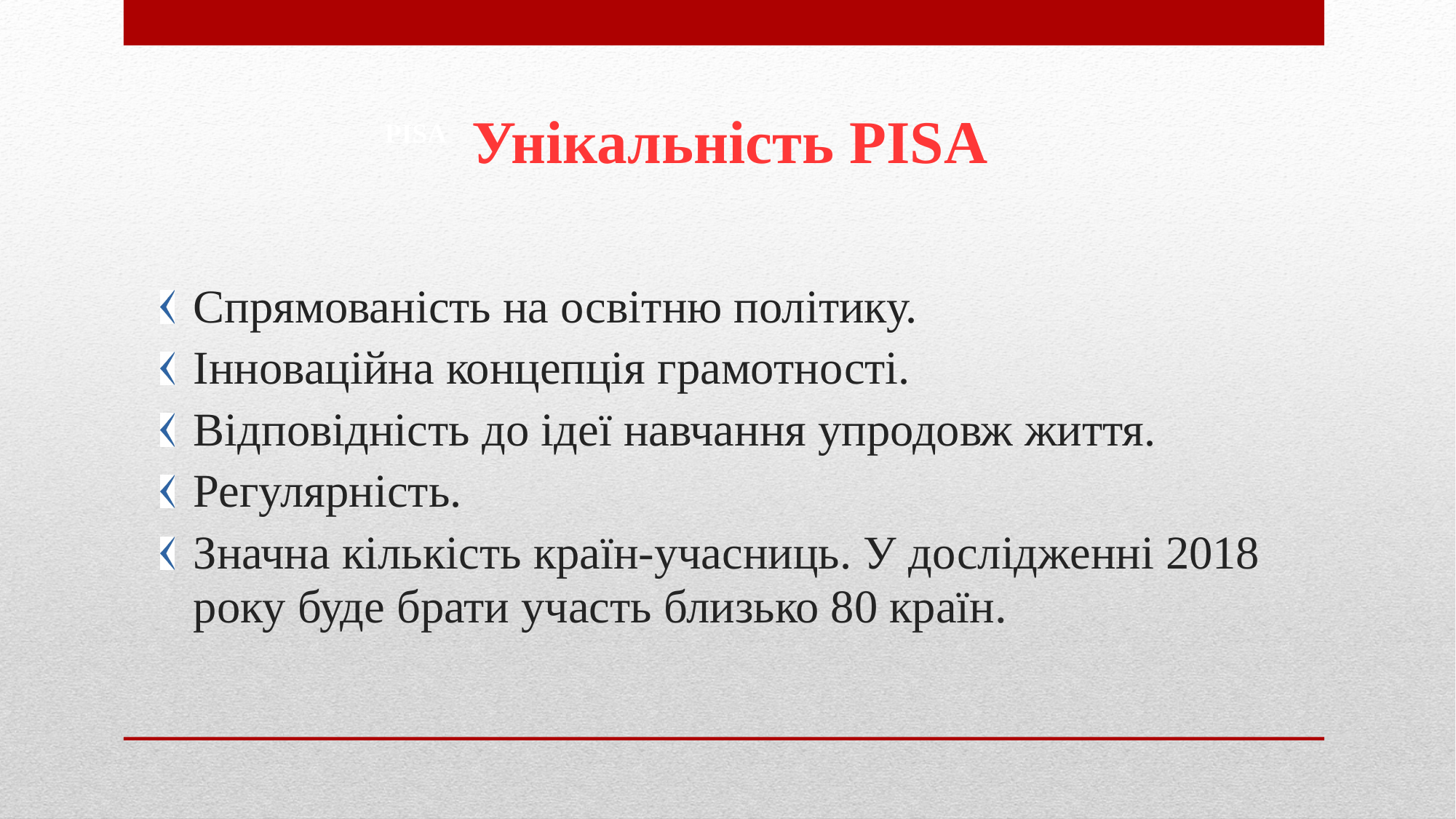

PISA
Унікальність PISA

Спрямованість на освітню політику.
Інноваційна концепція грамотності.
Відповідність до ідеї навчання упродовж життя.
Регулярність.
Значна кількість країн-учасниць. У дослідженні 2018 року буде брати участь близько 80 країн.